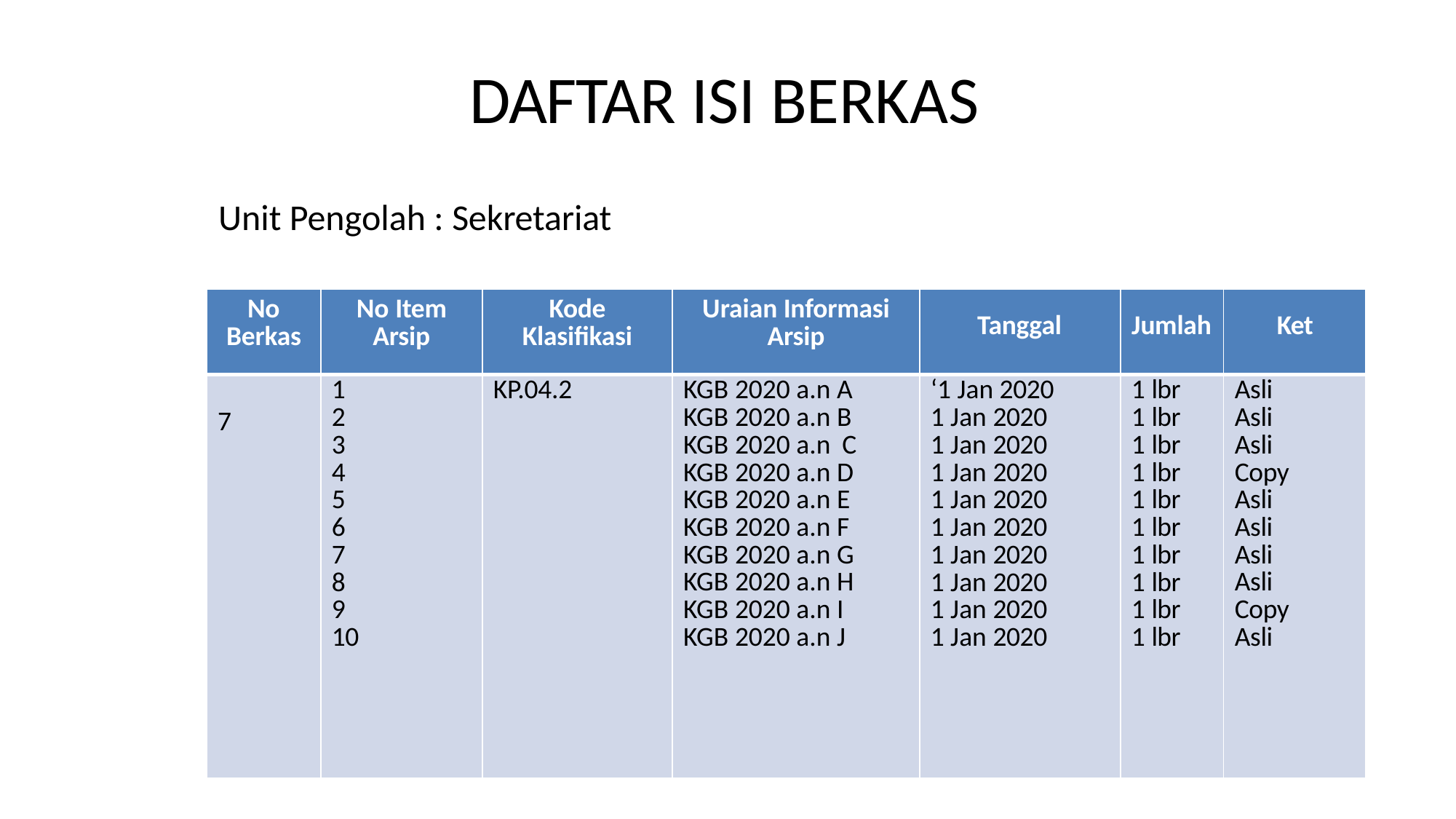

# DAFTAR ISI BERKAS
Unit Pengolah : Sekretariat
| No Berkas | No Item Arsip | Kode Klasifikasi | Uraian Informasi Arsip | Tanggal | Jumlah | Ket |
| --- | --- | --- | --- | --- | --- | --- |
| 7 | 1 2 3 4 5 6 7 8 9 10 | KP.04.2 | KGB 2020 a.n A KGB 2020 a.n B KGB 2020 a.n C KGB 2020 a.n D KGB 2020 a.n E KGB 2020 a.n F KGB 2020 a.n G KGB 2020 a.n H KGB 2020 a.n I KGB 2020 a.n J | ‘1 Jan 2020 1 Jan 2020 1 Jan 2020 1 Jan 2020 1 Jan 2020 1 Jan 2020 1 Jan 2020 1 Jan 2020 1 Jan 2020 1 Jan 2020 | 1 lbr 1 lbr 1 lbr 1 lbr 1 lbr 1 lbr 1 lbr 1 lbr 1 lbr 1 lbr | Asli Asli Asli Copy Asli Asli Asli Asli Copy Asli |